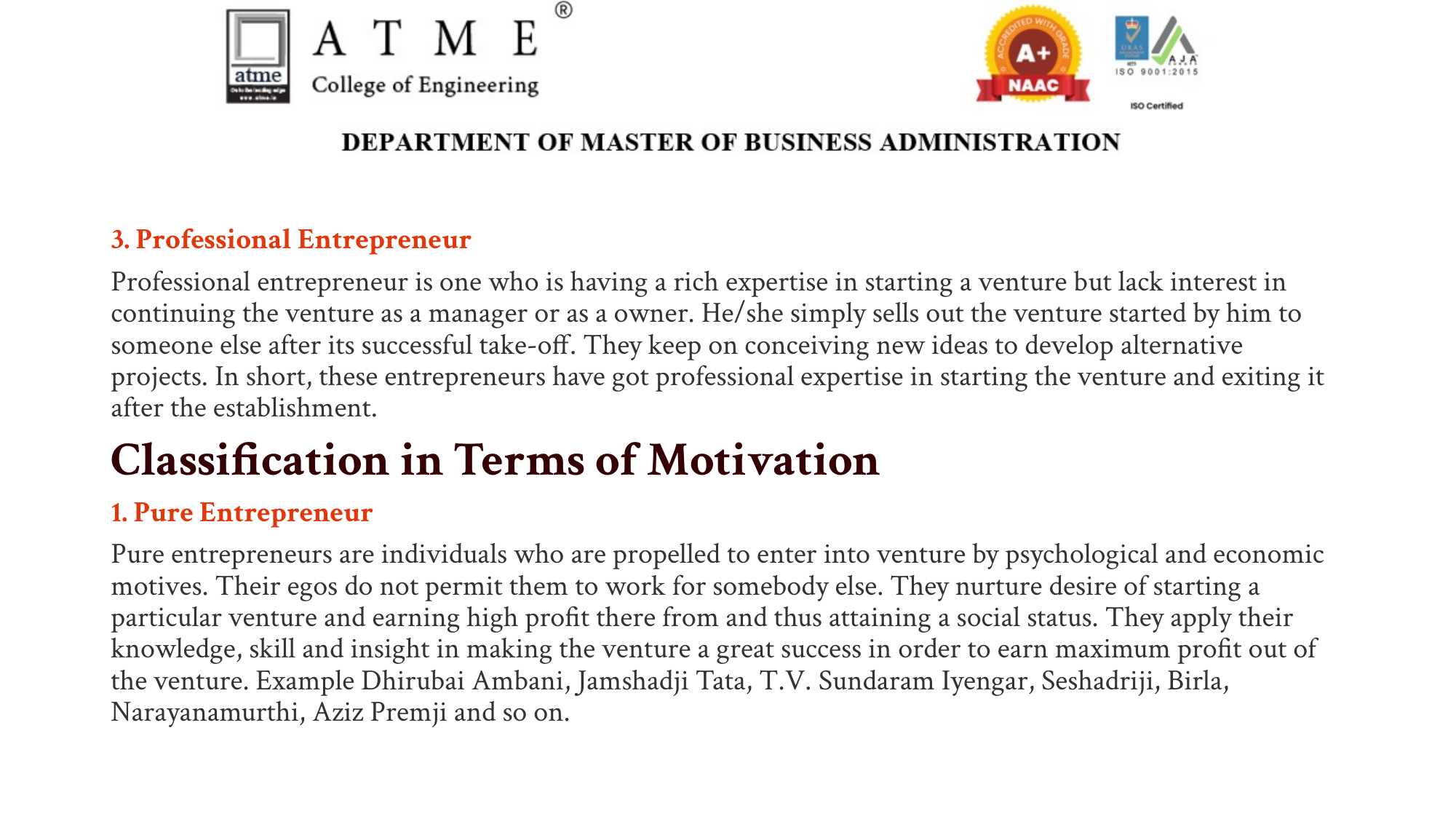

3. Professional Entrepreneur
Professional entrepreneur is one who is having a rich expertise in starting a venture but lack interest in continuing the venture as a manager or as a owner. He/she simply sells out the venture started by him to someone else after its successful take-off. They keep on conceiving new ideas to develop alternative projects. In short, these entrepreneurs have got professional expertise in starting the venture and exiting it after the establishment.
Classification in Terms of Motivation
1. Pure Entrepreneur
Pure entrepreneurs are individuals who are propelled to enter into venture by psychological and economic motives. Their egos do not permit them to work for somebody else. They nurture desire of starting a particular venture and earning high profit there from and thus attaining a social status. They apply their knowledge, skill and insight in making the venture a great success in order to earn maximum profit out of the venture. Example Dhirubai Ambani, Jamshadji Tata, T.V. Sundaram Iyengar, Seshadriji, Birla, Narayanamurthi, Aziz Premji and so on.